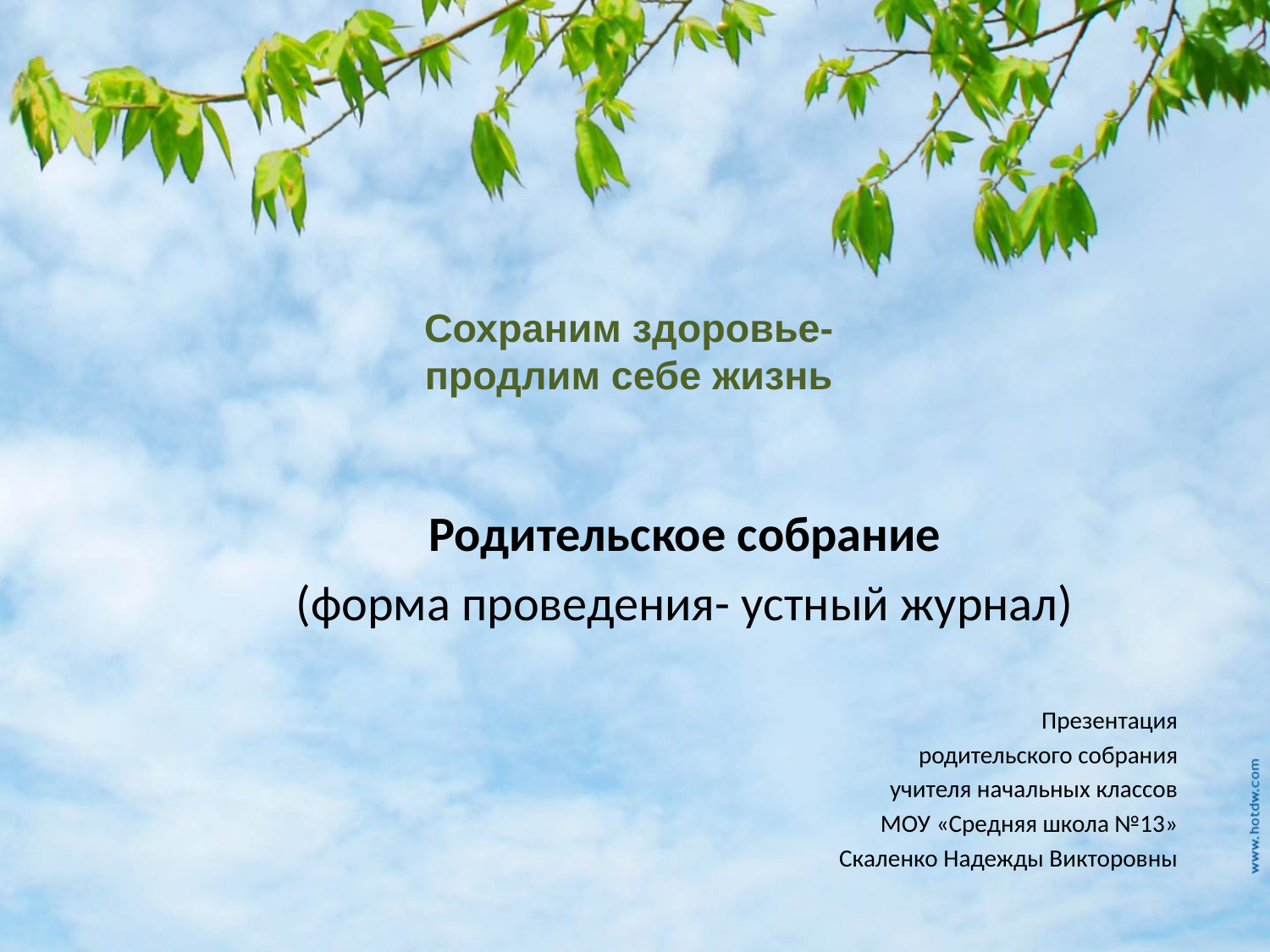

# Сохраним здоровье- продлим себе жизнь

Родительское собрание
(форма проведения- устный журнал)

Презентация
родительского собрания
учителя начальных классов
МОУ «Средняя школа №13»
Скаленко Надежды Викторовны